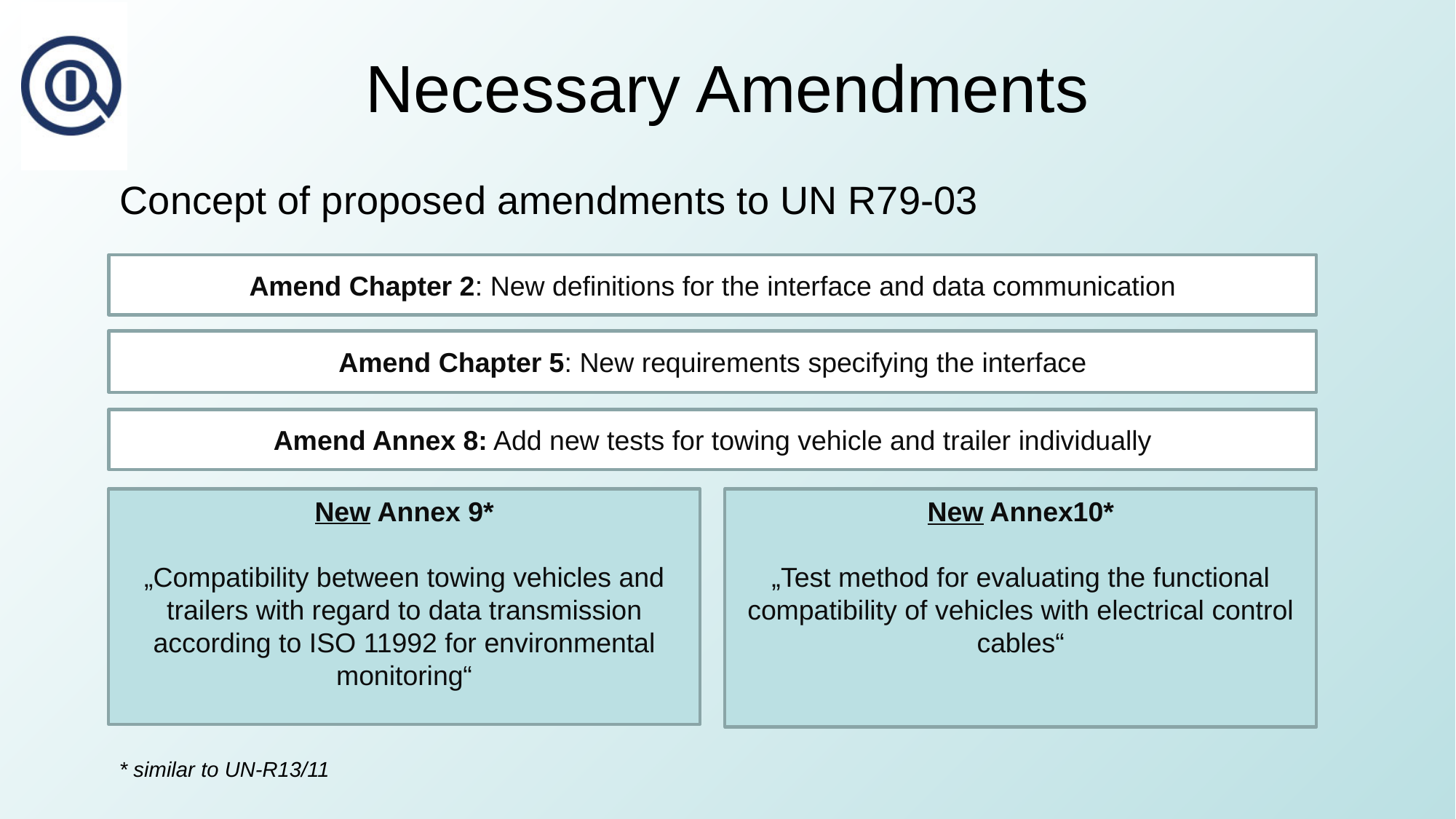

# Necessary Amendments
Concept of proposed amendments to UN R79-03
Amend Chapter 2: New definitions for the interface and data communication
Amend Chapter 5: New requirements specifying the interface
Amend Annex 8: Add new tests for towing vehicle and trailer individually
New Annex 9*

„Compatibility between towing vehicles and
trailers with regard to data transmission
according to ISO 11992 for environmental
monitoring“
New Annex10*

„Test method for evaluating the functional
compatibility of vehicles with electrical control
cables“
* similar to UN-R13/11